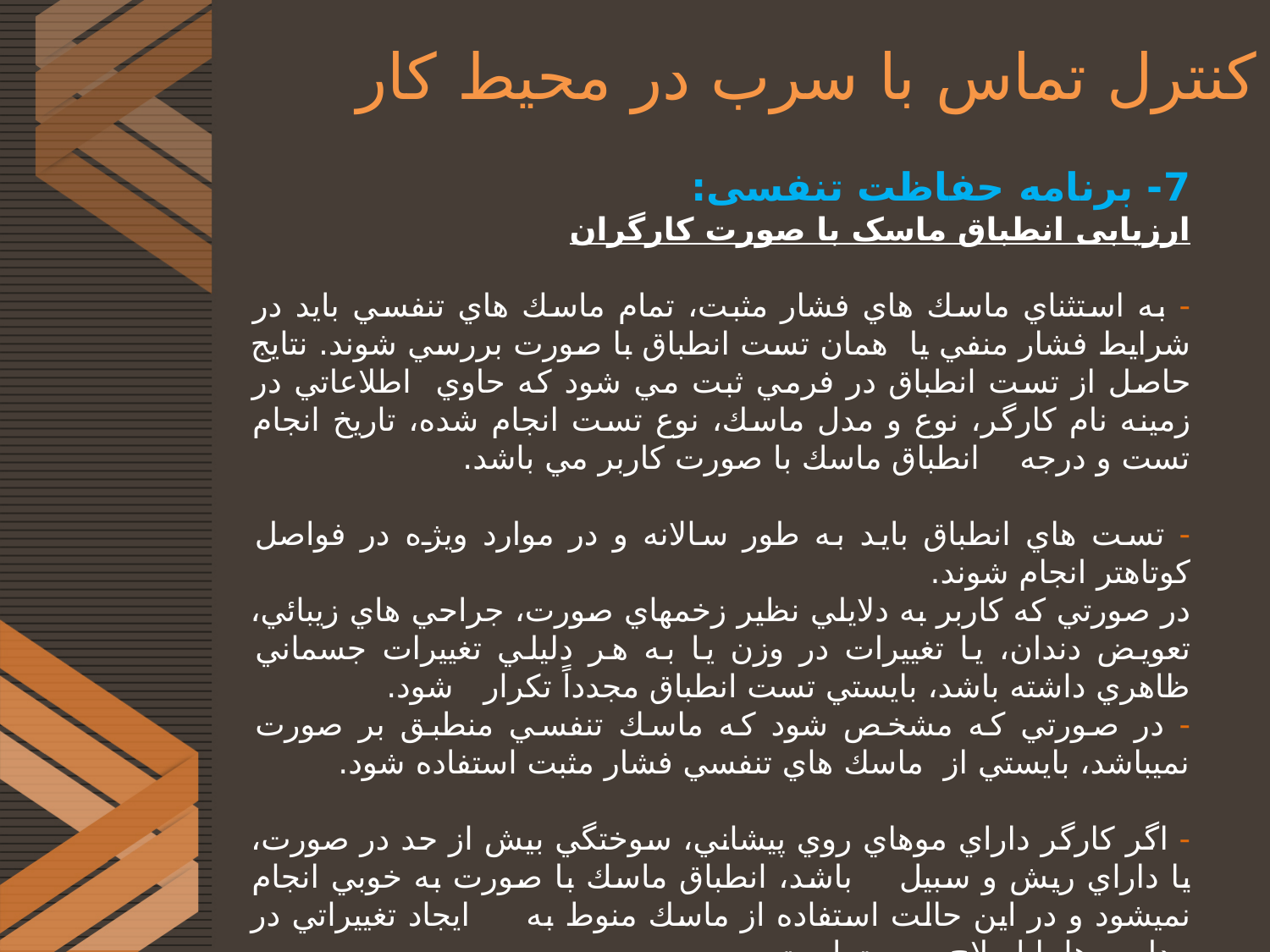

# کنترل تماس با سرب در محیط کار
7- برنامه حفاظت تنفسی:
ارزیابی انطباق ماسک با صورت کارگران

- به استثناي ماسك هاي فشار مثبت، تمام ماسك هاي تنفسي بايد در شرايط فشار منفي يا  همان تست انطباق با صورت بررسي شوند. نتايج حاصل از تست انطباق در فرمي ثبت مي شود كه حاوي  اطلاعاتي در زمينه نام كارگر، نوع و مدل ماسك، نوع تست انجام شده، تاريخ انجام تست و درجه    انطباق ماسك با صورت كاربر مي باشد.

- تست هاي انطباق بايد به طور سالانه و در موارد ويژه در فواصل كوتاهتر انجام شوند.
در صورتي كه كاربر به دلايلي نظير زخمهاي صورت، جراحي هاي زيبائي، تعويض دندان، يا تغييرات در وزن يا به هر دليلي تغييرات جسماني ظاهري داشته باشد، بايستي تست انطباق مجدداً تکرار   شود.
- در صورتي كه مشخص شود كه ماسك تنفسي منطبق بر صورت نميباشد، بايستي از  ماسك هاي تنفسي فشار مثبت استفاده شود.

- اگر كارگر داراي موهاي روي پيشاني، سوختگي بيش از حد در صورت، يا داراي ريش و سبيل    باشد، انطباق ماسك با صورت به خوبي انجام نميشود و در اين حالت استفاده از ماسك منوط به     ايجاد تغييراتي در مدل موها يا اصلاح صورت است.